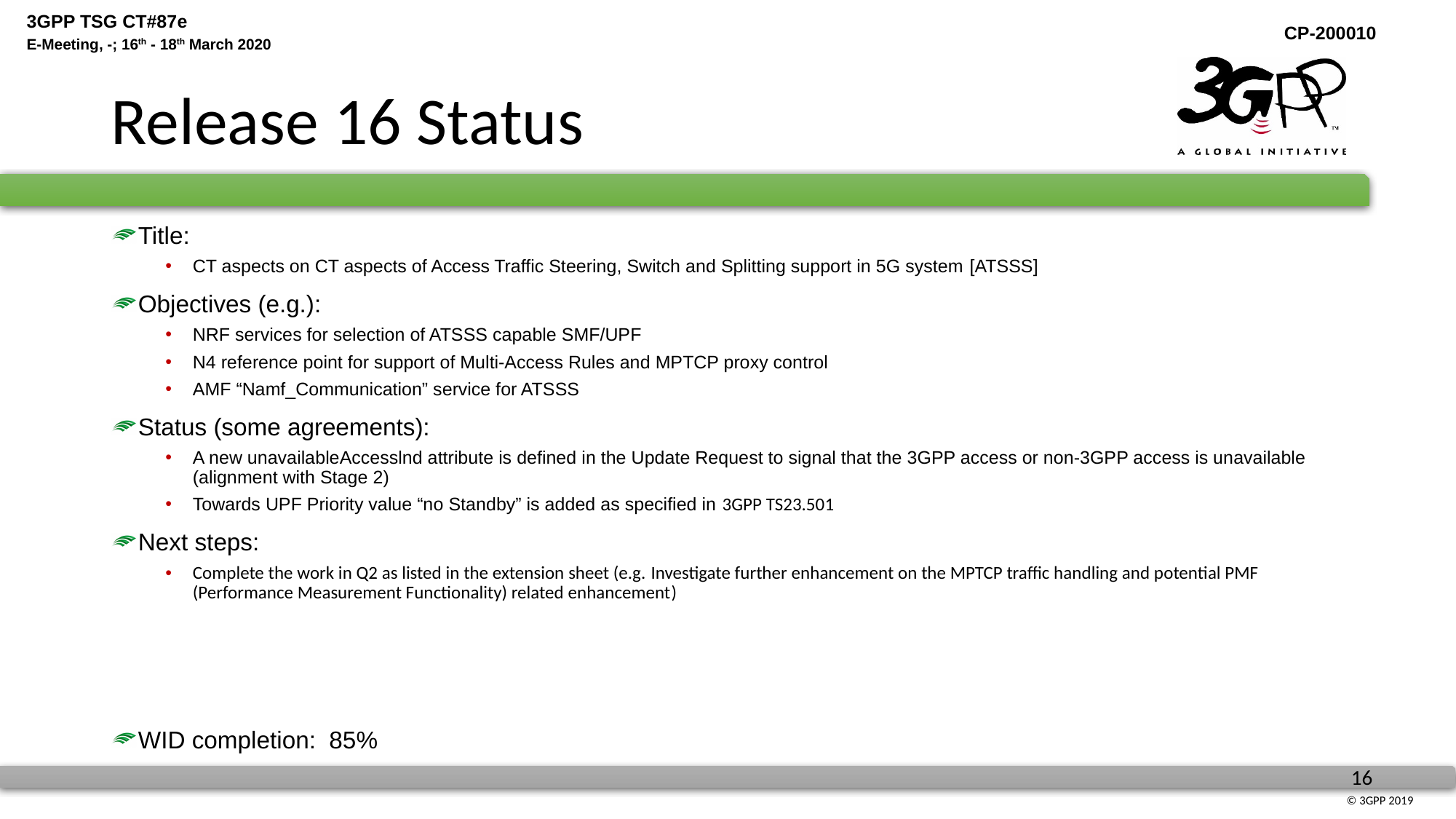

# Release 16 Status
Title:
CT aspects on CT aspects of Access Traffic Steering, Switch and Splitting support in 5G system [ATSSS]
Objectives (e.g.):
NRF services for selection of ATSSS capable SMF/UPF
N4 reference point for support of Multi-Access Rules and MPTCP proxy control
AMF “Namf_Communication” service for ATSSS
Status (some agreements):
A new unavailableAccesslnd attribute is defined in the Update Request to signal that the 3GPP access or non-3GPP access is unavailable (alignment with Stage 2)
Towards UPF Priority value “no Standby” is added as specified in 3GPP TS23.501
Next steps:
Complete the work in Q2 as listed in the extension sheet (e.g. Investigate further enhancement on the MPTCP traffic handling and potential PMF (Performance Measurement Functionality) related enhancement)

WID completion:  85%